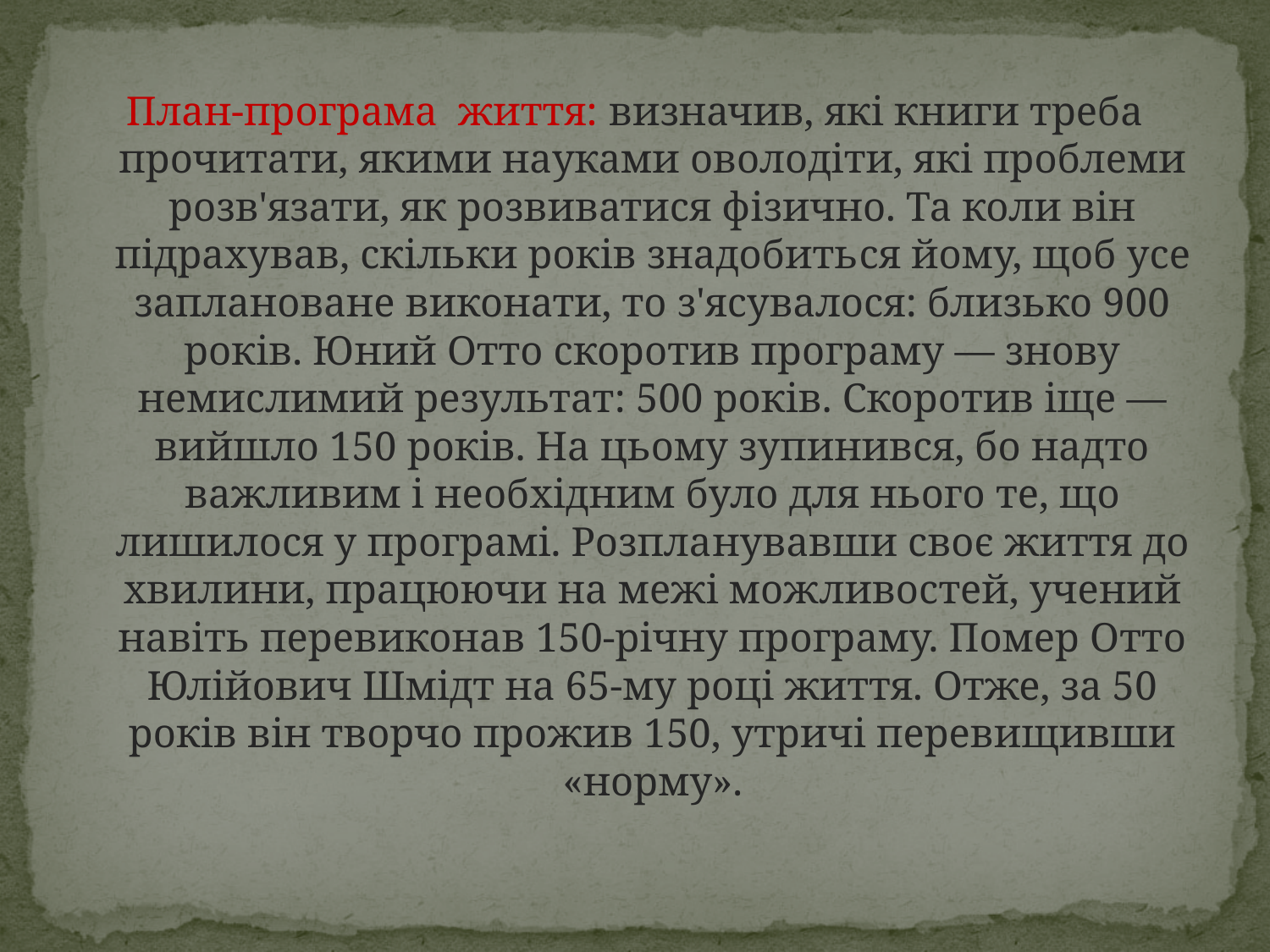

План-програма  життя: визначив, які книги треба прочитати, якими на­уками оволодіти, які проблеми розв'язати, як розвиватися фізично. Та коли він підрахував, скільки років знадобить­ся йому, щоб усе заплановане виконати, то з'ясувалося: близько 900 років. Юний Отто скоротив програму — знову немислимий результат: 500 років. Скоротив іще — вийшло 150 років. На цьому зупинився, бо надто важливим і необ­хідним було для нього те, що лишилося у програмі. Розпла­нувавши своє життя до хвилини, працюючи на межі мож­ливостей, учений навіть перевиконав 150-річну програму. Помер Отто Юлійович Шмідт на 65-му році життя. Отже, за 50 років він творчо прожив 150, утричі перевищивши «норму».